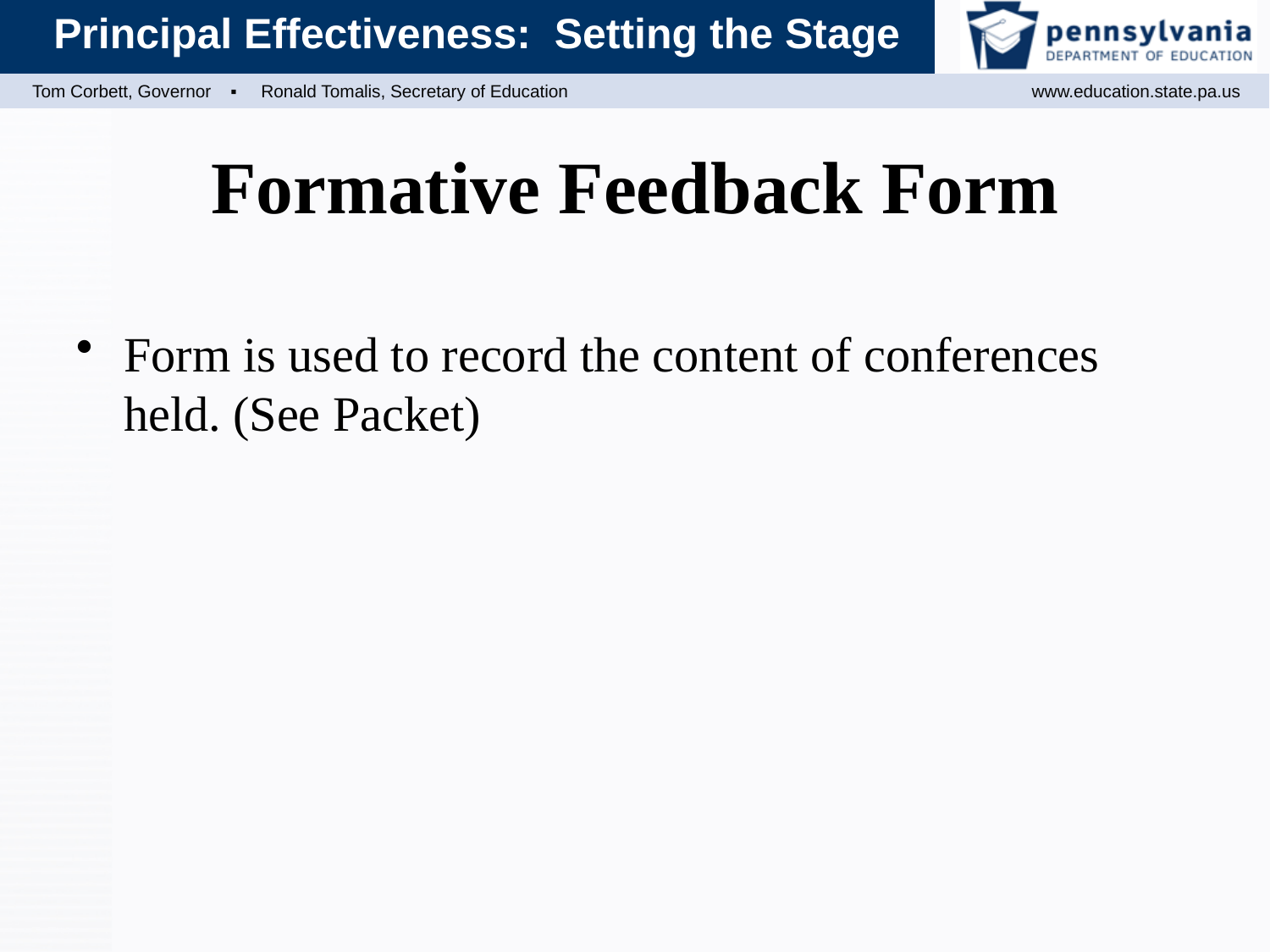

# Formative Feedback Form
Form is used to record the content of conferences held. (See Packet)